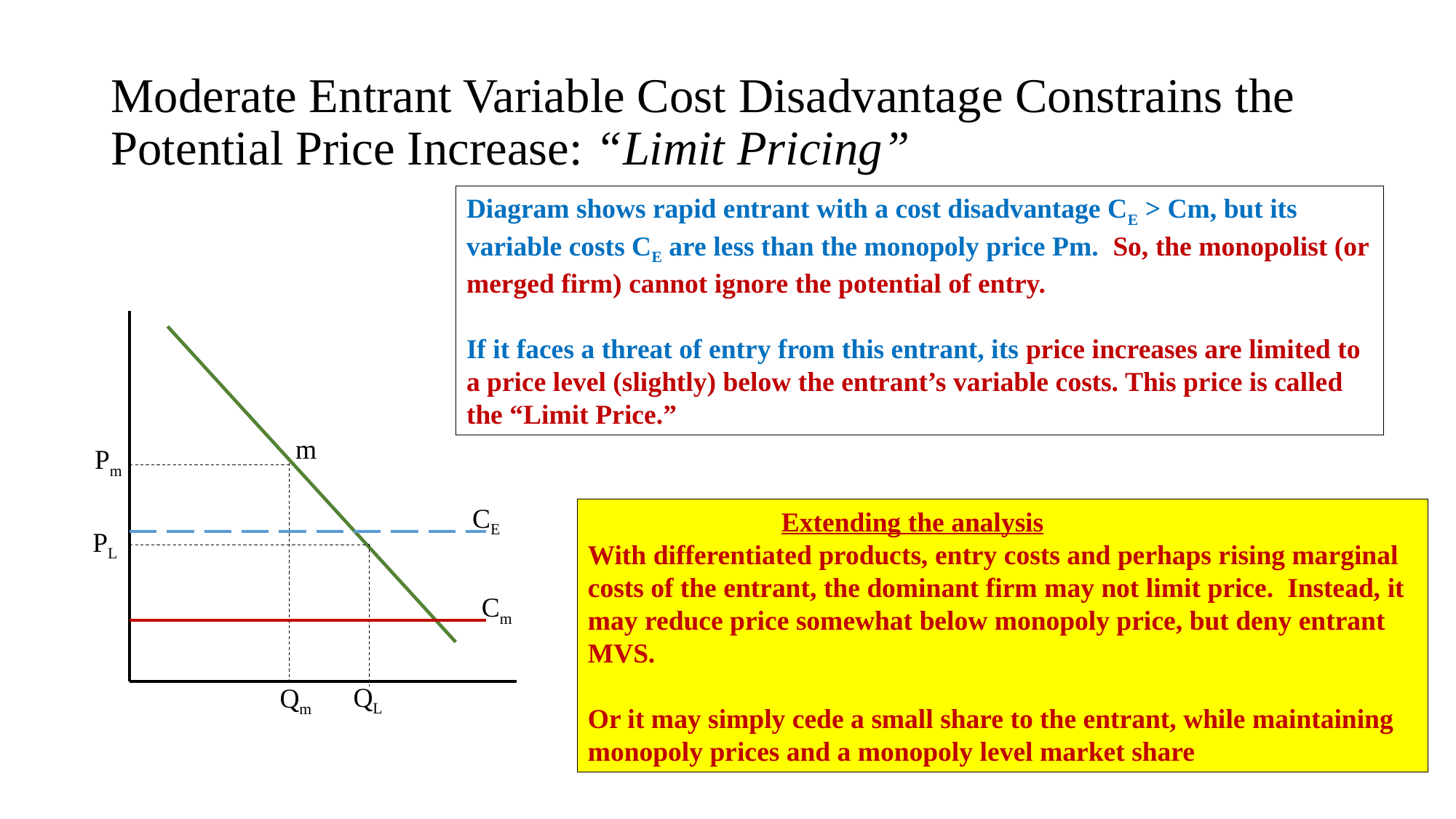

# Moderate Entrant Variable Cost Disadvantage Constrains the Potential Price Increase: “Limit Pricing”
Diagram shows rapid entrant with a cost disadvantage CE > Cm, but its variable costs CE are less than the monopoly price Pm.  So, the monopolist (or merged firm) cannot ignore the potential of entry.

If it faces a threat of entry from this entrant, its price increases are limited to a price level (slightly) below the entrant’s variable costs. This price is called the “Limit Price.”

m
Pm
CE
PL
Cm
QL
Qm
                            Extending the analysis
With differentiated products, entry costs and perhaps rising marginal costs of the entrant, the dominant firm may not limit price.  Instead, it may reduce price somewhat below monopoly price, but deny entrant MVS.
Or it may simply cede a small share to the entrant, while maintaining monopoly prices and a monopoly level market share